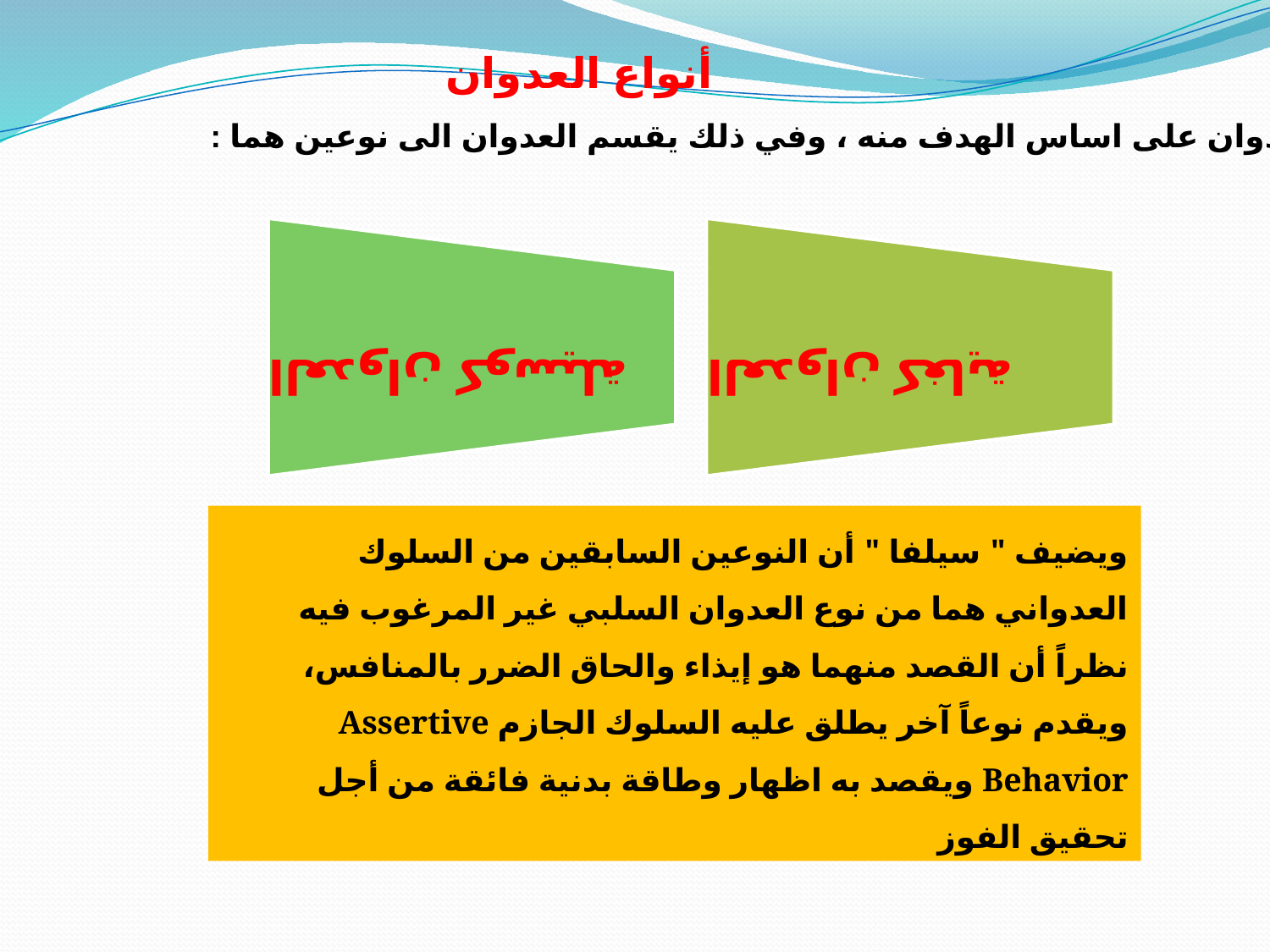

أنواع العدوان
العدوان على اساس الهدف منه ، وفي ذلك يقسم العدوان الى نوعين هما :
العدوان كوسيلة

العدوان كغاية

ويضيف " سيلفا " أن النوعين السابقين من السلوك العدواني هما من نوع العدوان السلبي غير المرغوب فيه نظراً أن القصد منهما هو إيذاء والحاق الضرر بالمنافس، ويقدم نوعاً آخر يطلق عليه السلوك الجازم Assertive Behavior ويقصد به اظهار وطاقة بدنية فائقة من أجل تحقيق الفوز